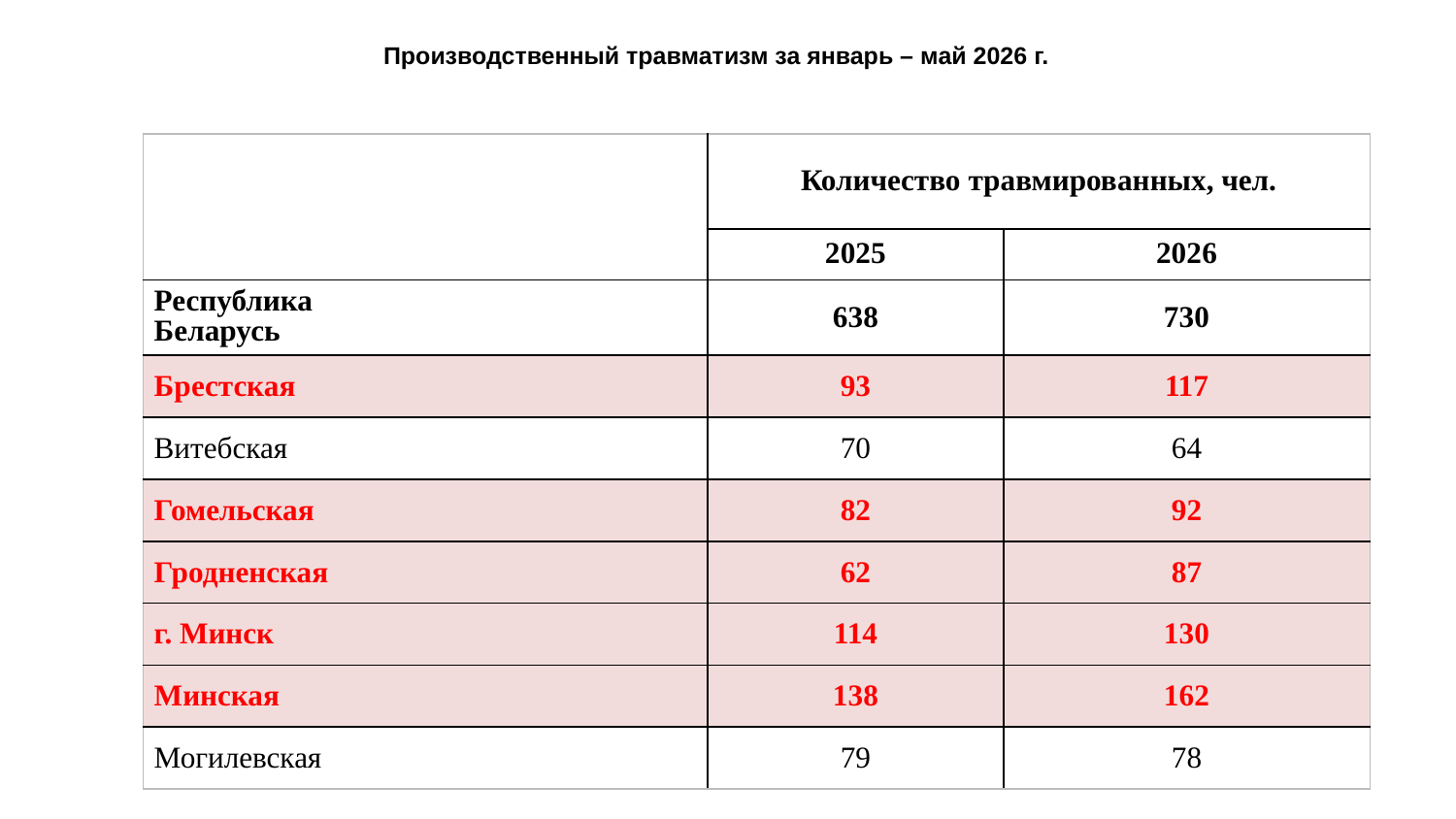

Производственный травматизм за январь – май 2026 г.

|  | Количество травмированных, чел. |  |
| --- | --- | --- |
|  | 2025 | 2026 |
| Республика Беларусь | 638 | 730 |
| Брестская | 93 | 117 |
| Витебская | 70 | 64 |
| Гомельская | 82 | 92 |
| Гродненская | 62 | 87 |
| г. Минск | 114 | 130 |
| Минская | 138 | 162 |
| Могилевская | 79 | 78 |